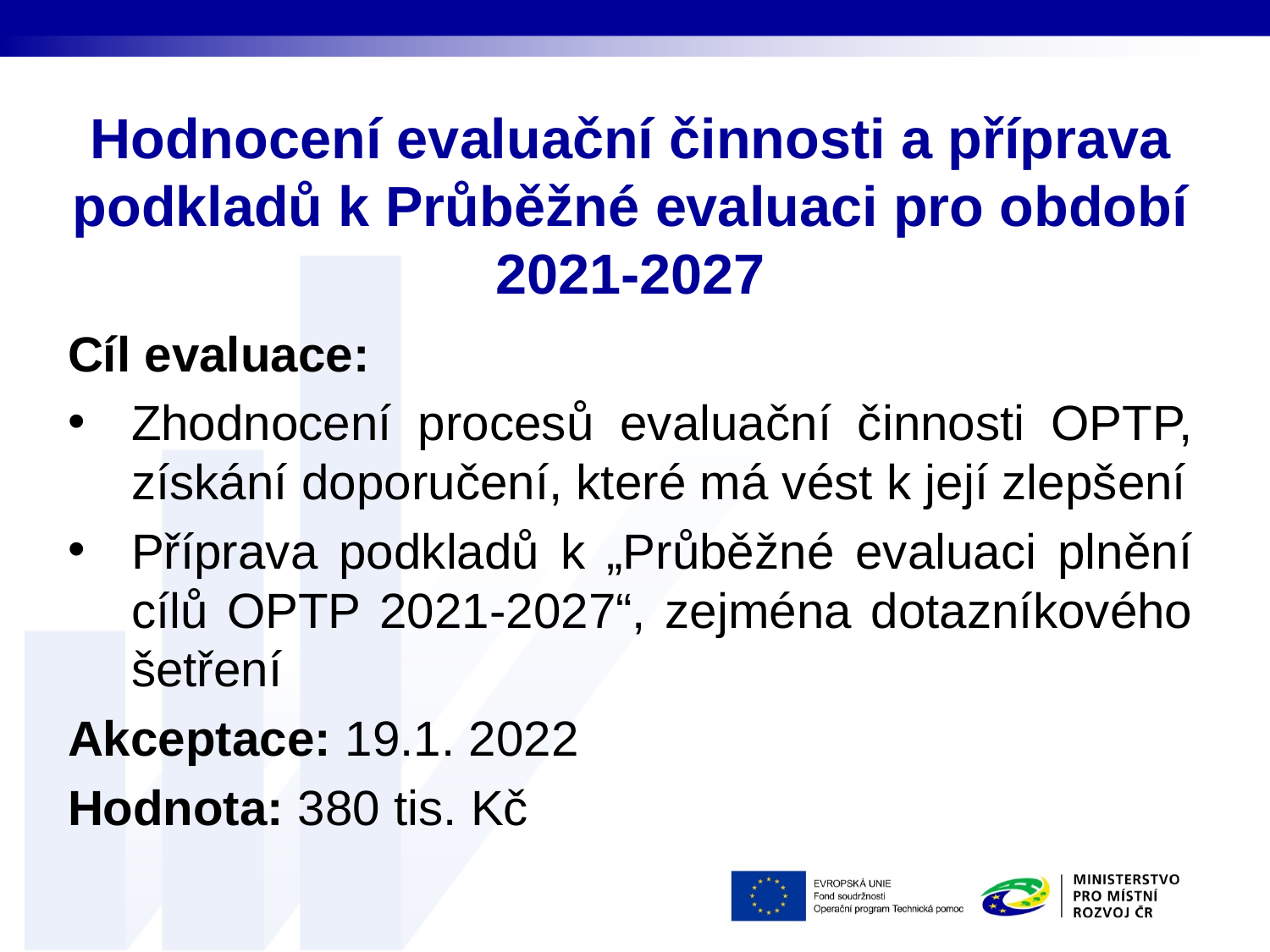

# Hodnocení evaluační činnosti a příprava podkladů k Průběžné evaluaci pro období 2021-2027
Cíl evaluace:
Zhodnocení procesů evaluační činnosti OPTP, získání doporučení, které má vést k její zlepšení
Příprava podkladů k „Průběžné evaluaci plnění cílů OPTP 2021-2027“, zejména dotazníkového šetření
Akceptace: 19.1. 2022
Hodnota: 380 tis. Kč